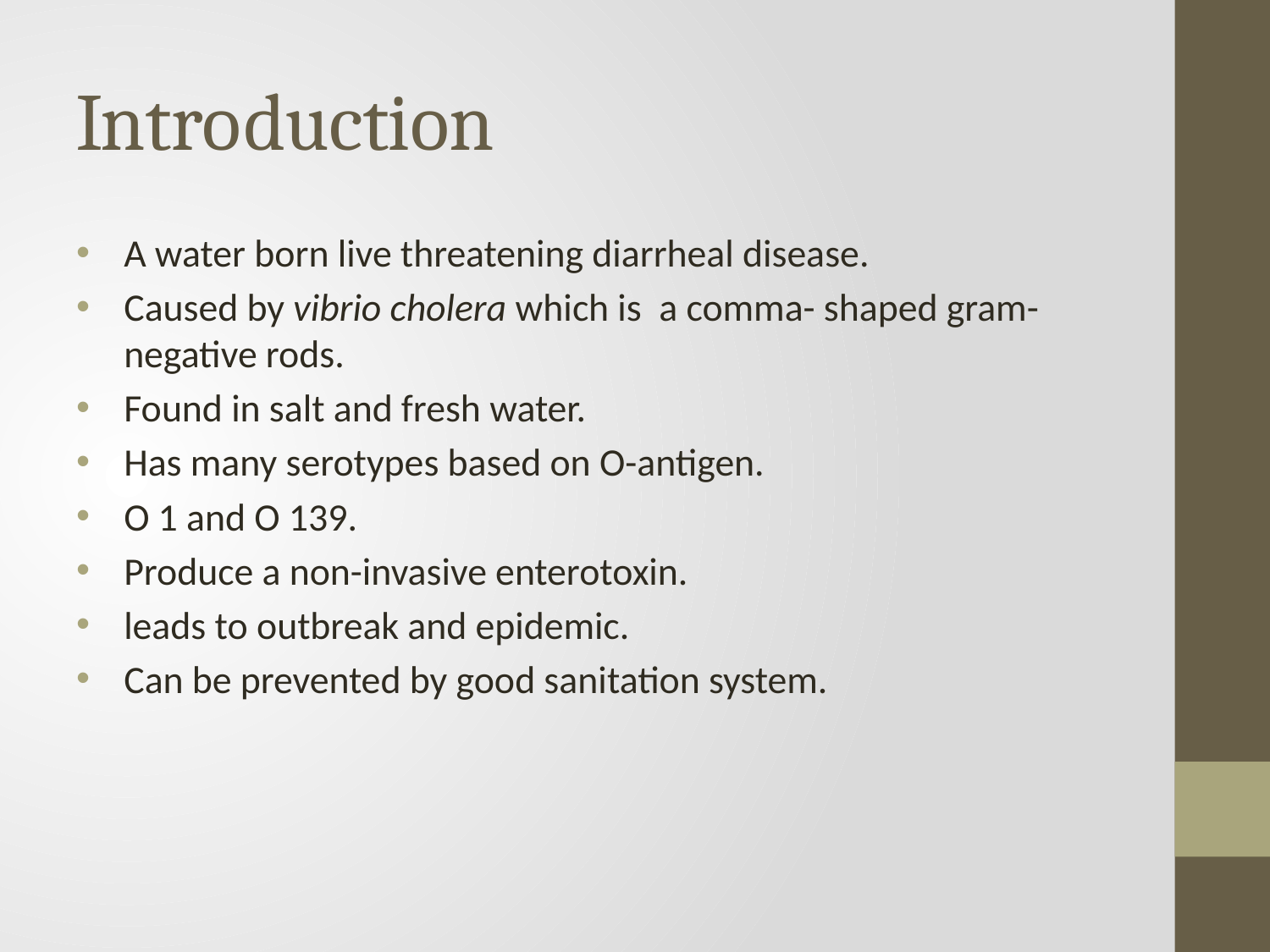

# Introduction
A water born live threatening diarrheal disease.
Caused by vibrio cholera which is  a comma- shaped gram-negative rods.
Found in salt and fresh water.
Has many serotypes based on O-antigen.
O 1 and O 139.
Produce a non-invasive enterotoxin.
leads to outbreak and epidemic.
Can be prevented by good sanitation system.